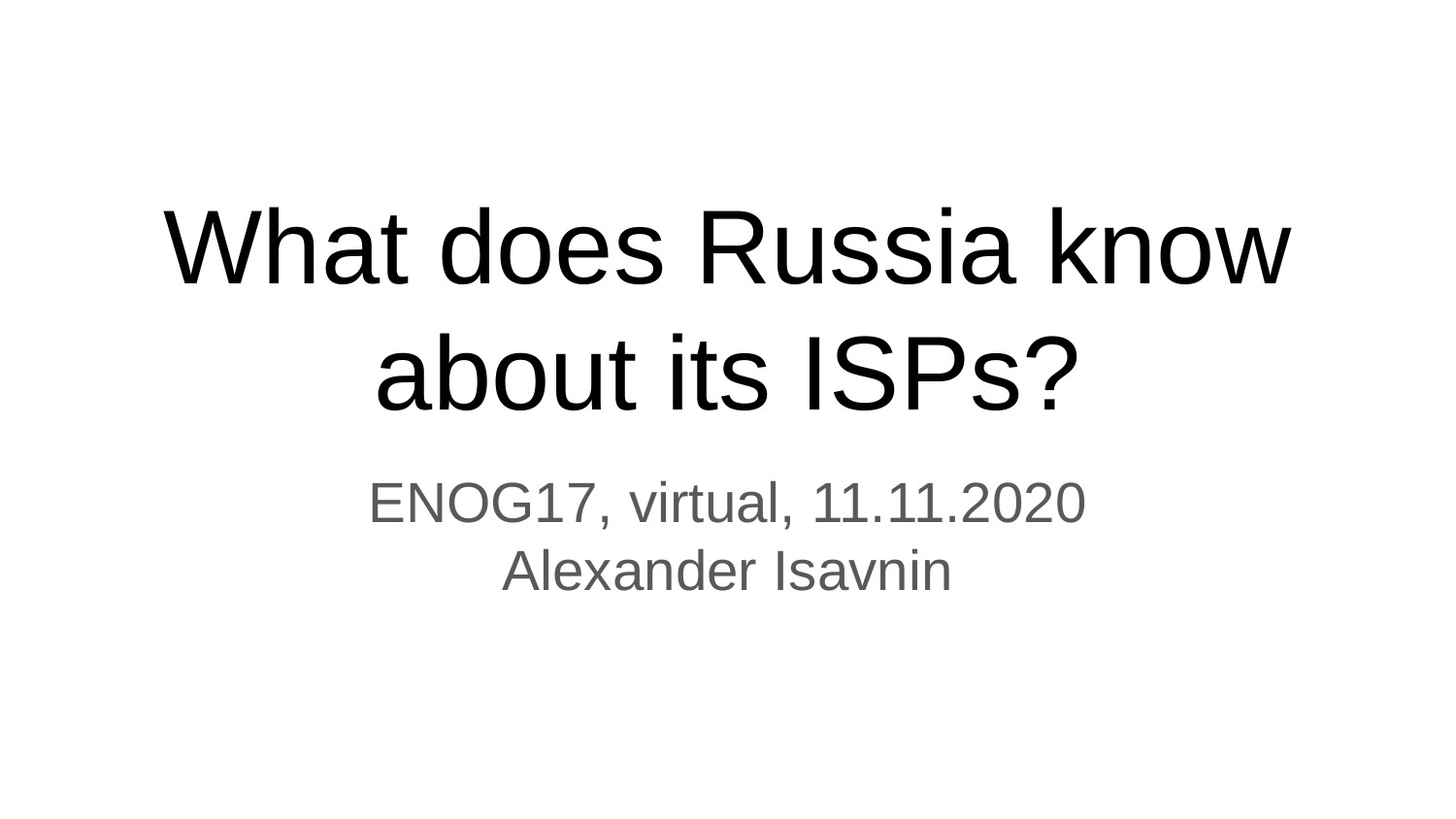

# What does Russia know about its ISPs?
ENOG17, virtual, 11.11.2020
Alexander Isavnin